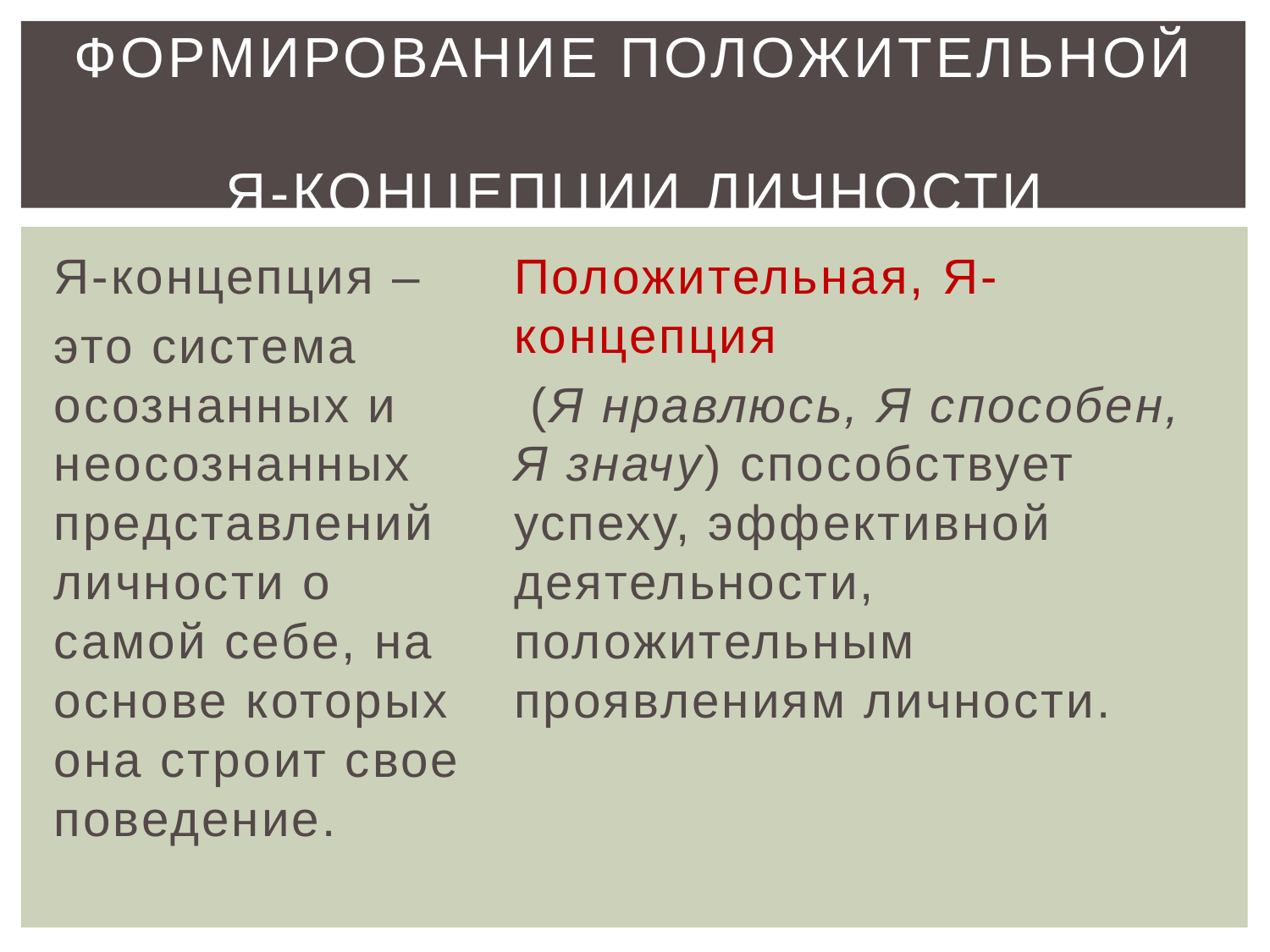

# Формирование положительной Я-концепции личности
Я-концепция –
это система осознанных и неосознанных представлений личности о самой себе, на основе которых она строит свое поведение.

Положительная, Я-концепция
 (Я нравлюсь, Я способен, Я значу) способствует успеху, эффективной деятельности, положительным проявлениям личности.